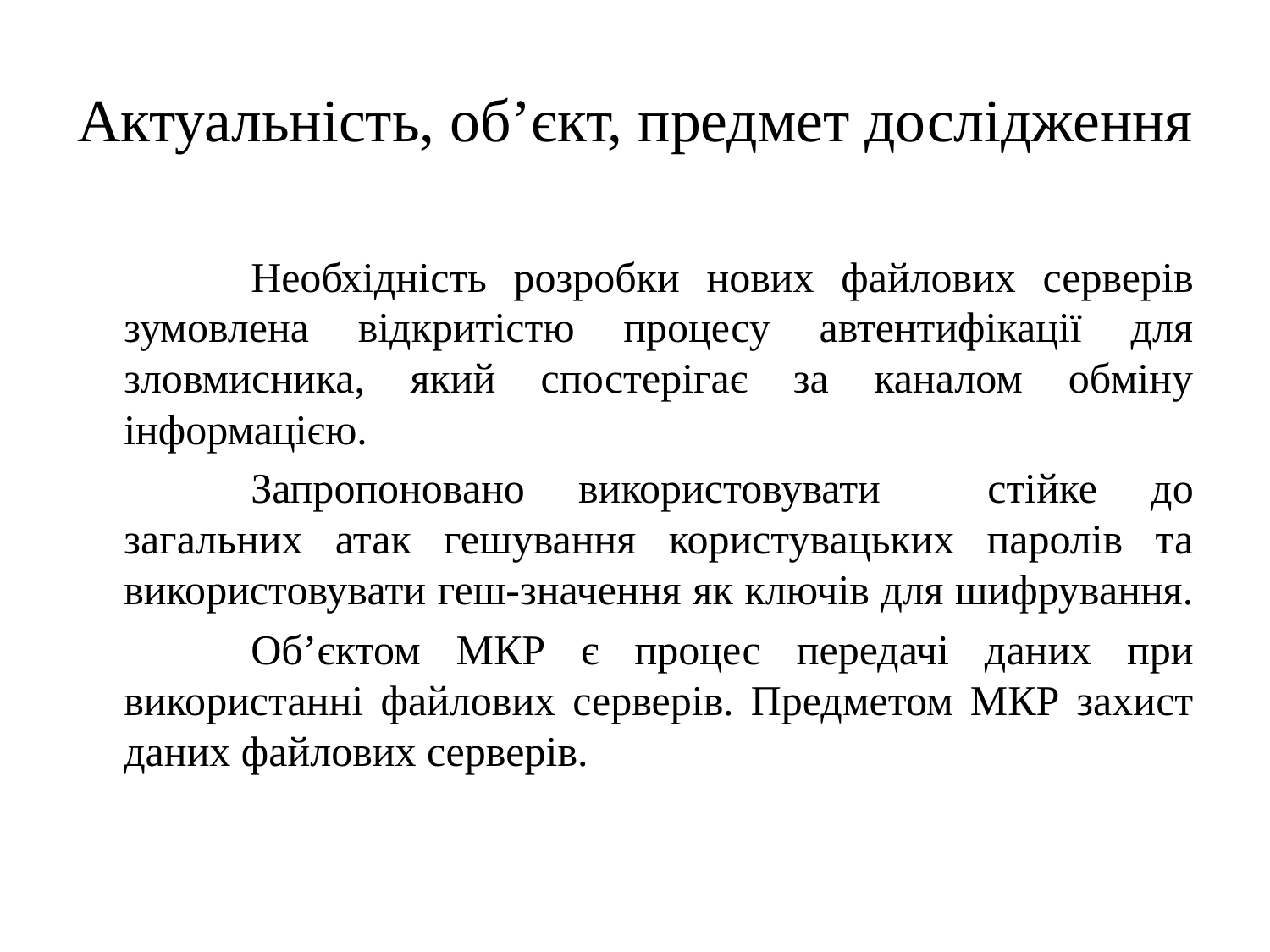

# Актуальність, об’єкт, предмет дослідження
		Необхідність розробки нових файлових серверів зумовлена відкритістю процесу автентифікації для зловмисника, який спостерігає за каналом обміну інформацією.
		Запропоновано використовувати  стійке до загальних атак гешування користувацьких паролів та використовувати геш-значення як ключів для шифрування.
		Об’єктом МКР є процес передачі даних при використанні файлових серверів. Предметом МКР захист даних файлових серверів.